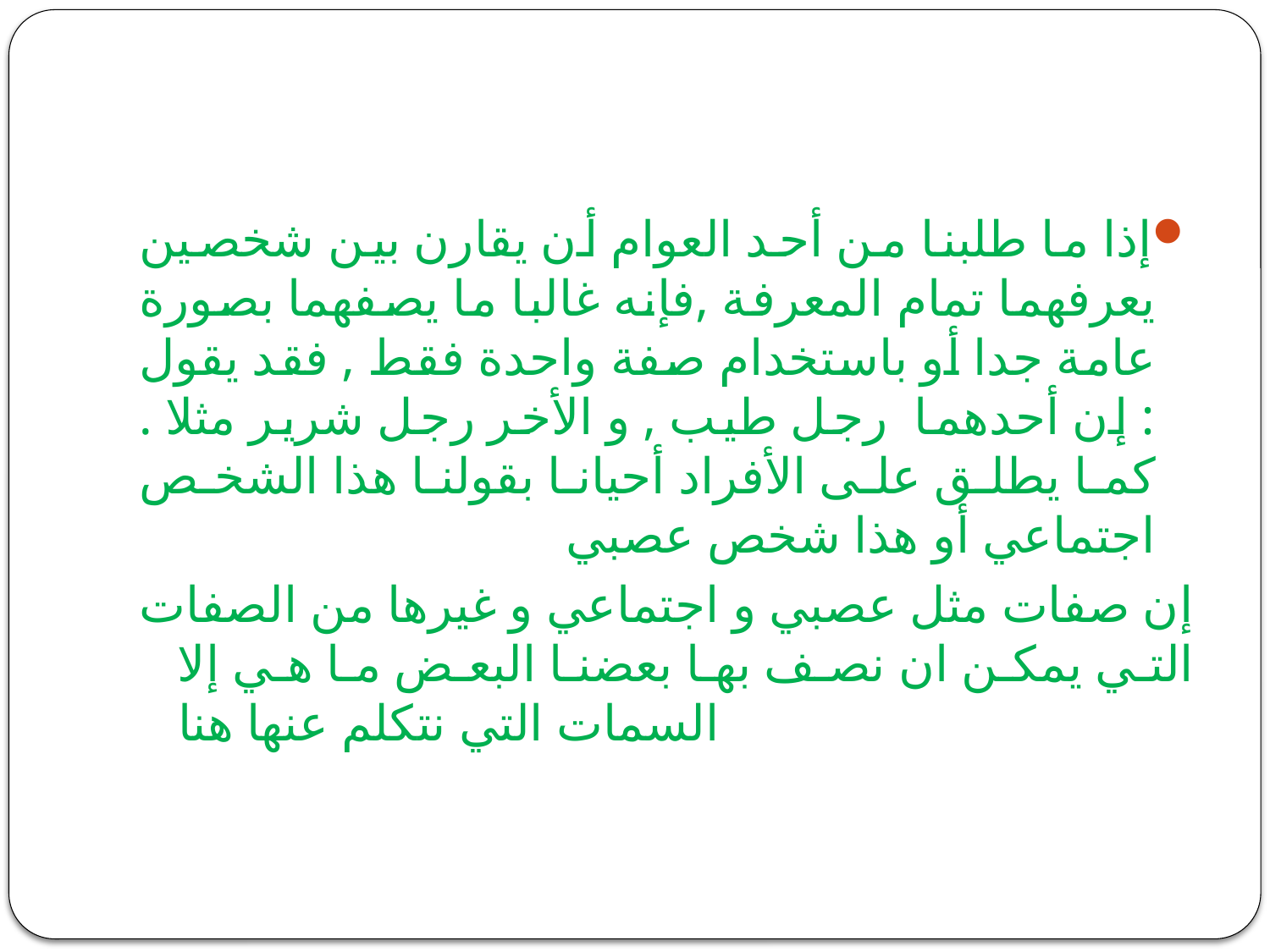

إذا ما طلبنا من أحد العوام أن يقارن بين شخصين يعرفهما تمام المعرفة ,فإنه غالبا ما يصفهما بصورة عامة جدا أو باستخدام صفة واحدة فقط , فقد يقول : إن أحدهما  رجل طيب , و الأخر رجل شرير مثلا . كما يطلق على الأفراد أحيانا بقولنا هذا الشخص اجتماعي أو هذا شخص عصبي
إن صفات مثل عصبي و اجتماعي و غيرها من الصفات التي يمكن ان نصف بها بعضنا البعض ما هي إلا السمات التي نتكلم عنها هنا